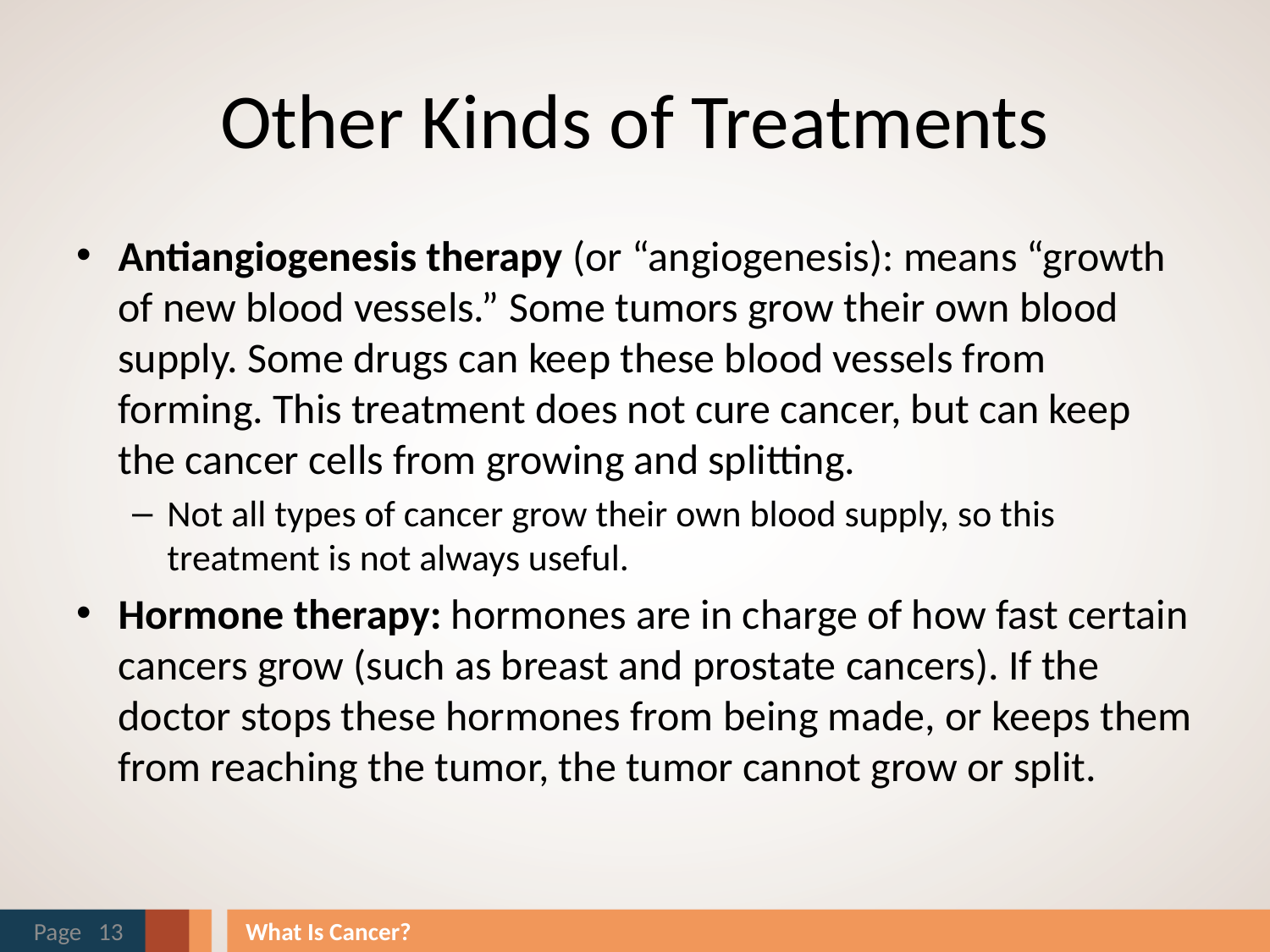

# Other Kinds of Treatments
Antiangiogenesis therapy (or “angiogenesis): means “growth of new blood vessels.” Some tumors grow their own blood supply. Some drugs can keep these blood vessels from forming. This treatment does not cure cancer, but can keep the cancer cells from growing and splitting.
Not all types of cancer grow their own blood supply, so this treatment is not always useful.
Hormone therapy: hormones are in charge of how fast certain cancers grow (such as breast and prostate cancers). If the doctor stops these hormones from being made, or keeps them from reaching the tumor, the tumor cannot grow or split.
Page   13
What Is Cancer?